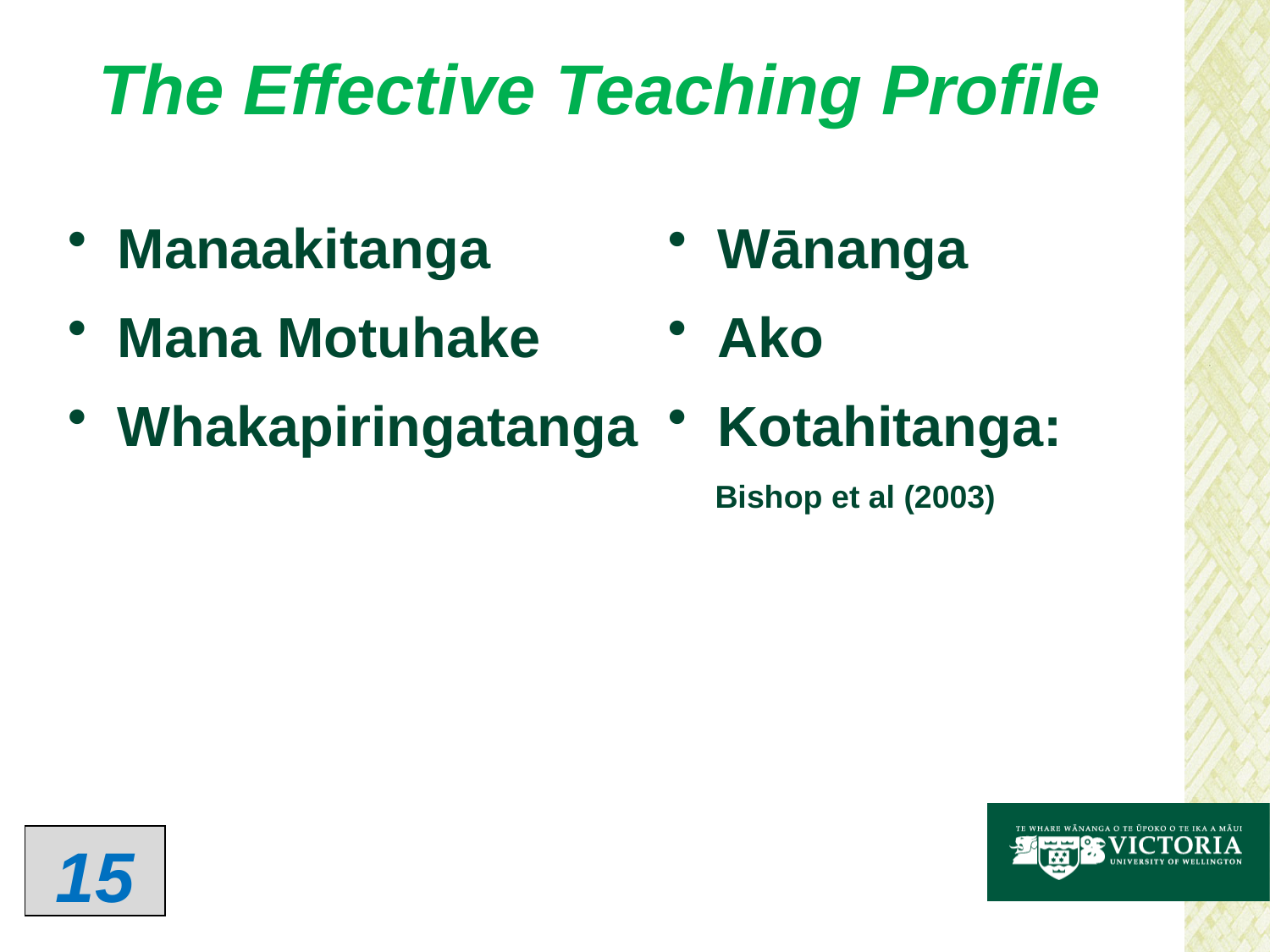

# The Effective Teaching Profile
Manaakitanga
Mana Motuhake
Whakapiringatanga
Wānanga
Ako
Kotahitanga:
    Bishop et al (2003)
15